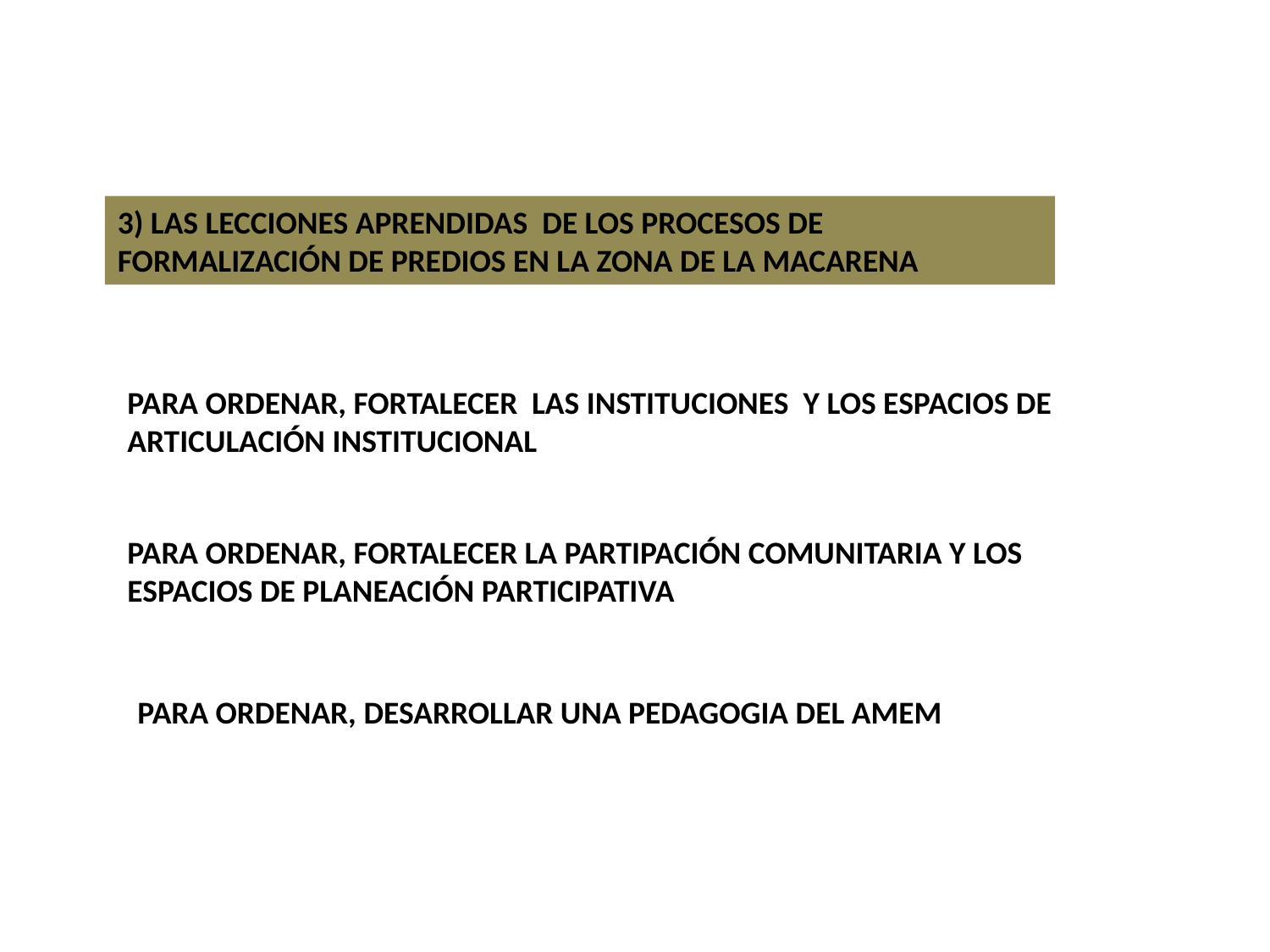

3) LAS LECCIONES APRENDIDAS  DE LOS PROCESOS DE FORMALIZACIÓN DE PREDIOS EN LA ZONA DE LA MACARENA
PARA ORDENAR, FORTALECER  LAS INSTITUCIONES  Y LOS ESPACIOS DE ARTICULACIÓN INSTITUCIONAL
PARA ORDENAR, FORTALECER LA PARTIPACIÓN COMUNITARIA Y LOS ESPACIOS DE PLANEACIÓN PARTICIPATIVA
PARA ORDENAR, DESARROLLAR UNA PEDAGOGIA DEL AMEM